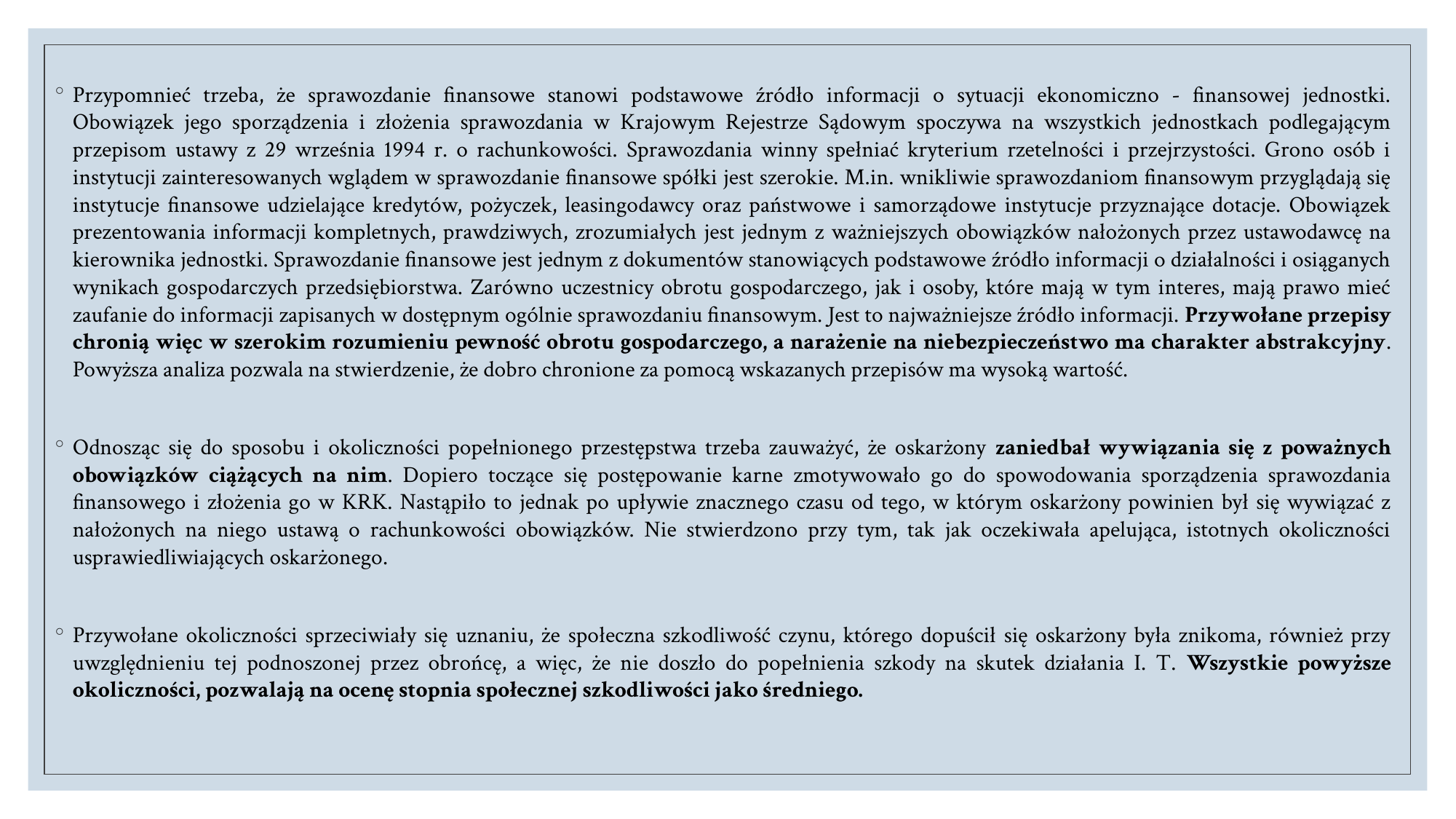

Przypomnieć trzeba, że sprawozdanie finansowe stanowi podstawowe źródło informacji o sytuacji ekonomiczno - finansowej jednostki. Obowiązek jego sporządzenia i złożenia sprawozdania w Krajowym Rejestrze Sądowym spoczywa na wszystkich jednostkach podlegającym przepisom ustawy z 29 września 1994 r. o rachunkowości. Sprawozdania winny spełniać kryterium rzetelności i przejrzystości. Grono osób i instytucji zainteresowanych wglądem w sprawozdanie finansowe spółki jest szerokie. M.in. wnikliwie sprawozdaniom finansowym przyglądają się instytucje finansowe udzielające kredytów, pożyczek, leasingodawcy oraz państwowe i samorządowe instytucje przyznające dotacje. Obowiązek prezentowania informacji kompletnych, prawdziwych, zrozumiałych jest jednym z ważniejszych obowiązków nałożonych przez ustawodawcę na kierownika jednostki. Sprawozdanie finansowe jest jednym z dokumentów stanowiących podstawowe źródło informacji o działalności i osiąganych wynikach gospodarczych przedsiębiorstwa. Zarówno uczestnicy obrotu gospodarczego, jak i osoby, które mają w tym interes, mają prawo mieć zaufanie do informacji zapisanych w dostępnym ogólnie sprawozdaniu finansowym. Jest to najważniejsze źródło informacji. Przywołane przepisy chronią więc w szerokim rozumieniu pewność obrotu gospodarczego, a narażenie na niebezpieczeństwo ma charakter abstrakcyjny. Powyższa analiza pozwala na stwierdzenie, że dobro chronione za pomocą wskazanych przepisów ma wysoką wartość.

Odnosząc się do sposobu i okoliczności popełnionego przestępstwa trzeba zauważyć, że oskarżony zaniedbał wywiązania się z poważnych obowiązków ciążących na nim. Dopiero toczące się postępowanie karne zmotywowało go do spowodowania sporządzenia sprawozdania finansowego i złożenia go w KRK. Nastąpiło to jednak po upływie znacznego czasu od tego, w którym oskarżony powinien był się wywiązać z nałożonych na niego ustawą o rachunkowości obowiązków. Nie stwierdzono przy tym, tak jak oczekiwała apelująca, istotnych okoliczności usprawiedliwiających oskarżonego.

Przywołane okoliczności sprzeciwiały się uznaniu, że społeczna szkodliwość czynu, którego dopuścił się oskarżony była znikoma, również przy uwzględnieniu tej podnoszonej przez obrońcę, a więc, że nie doszło do popełnienia szkody na skutek działania I. T. Wszystkie powyższe okoliczności, pozwalają na ocenę stopnia społecznej szkodliwości jako średniego.